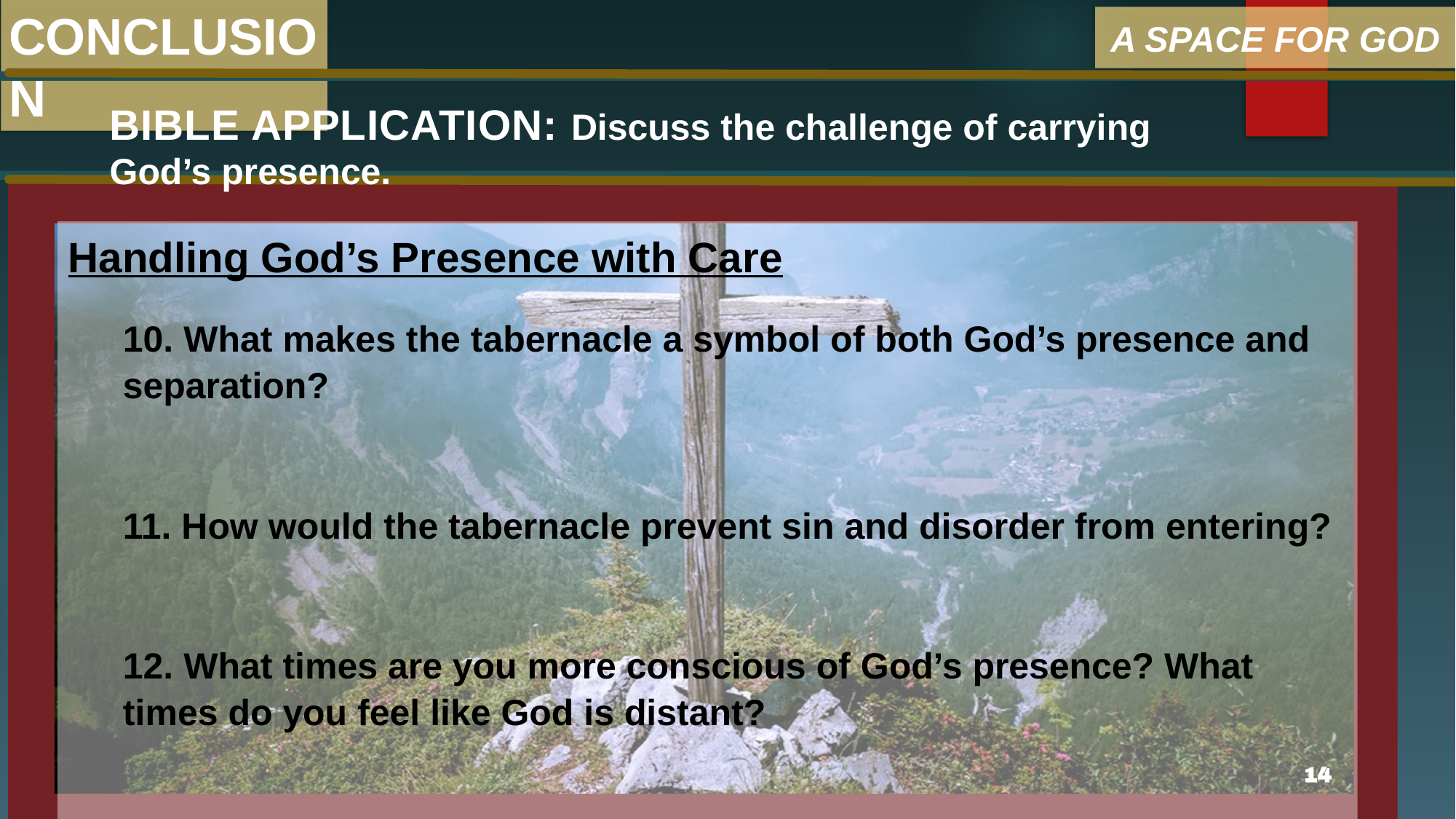

CONCLUSION
A Space for God
BIBLE APPLICATION: Discuss the challenge of carrying God’s presence.

Handling God’s Presence with Care

10. What makes the tabernacle a symbol of both God’s presence and separation?

11. How would the tabernacle prevent sin and disorder from entering?

12. What times are you more conscious of God’s presence? What times do you feel like God is distant?

14